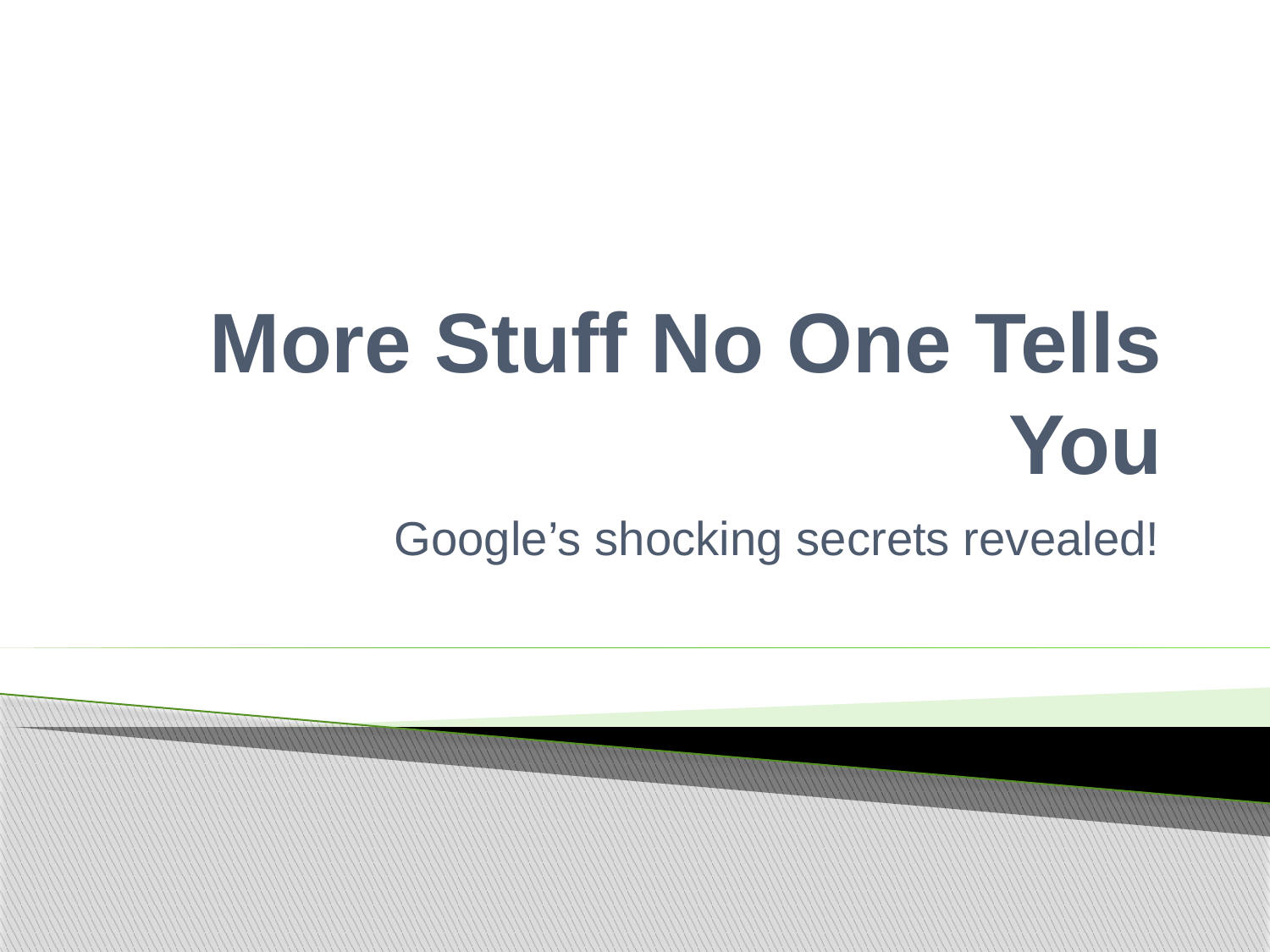

# More Stuff No One Tells You
Google’s shocking secrets revealed!